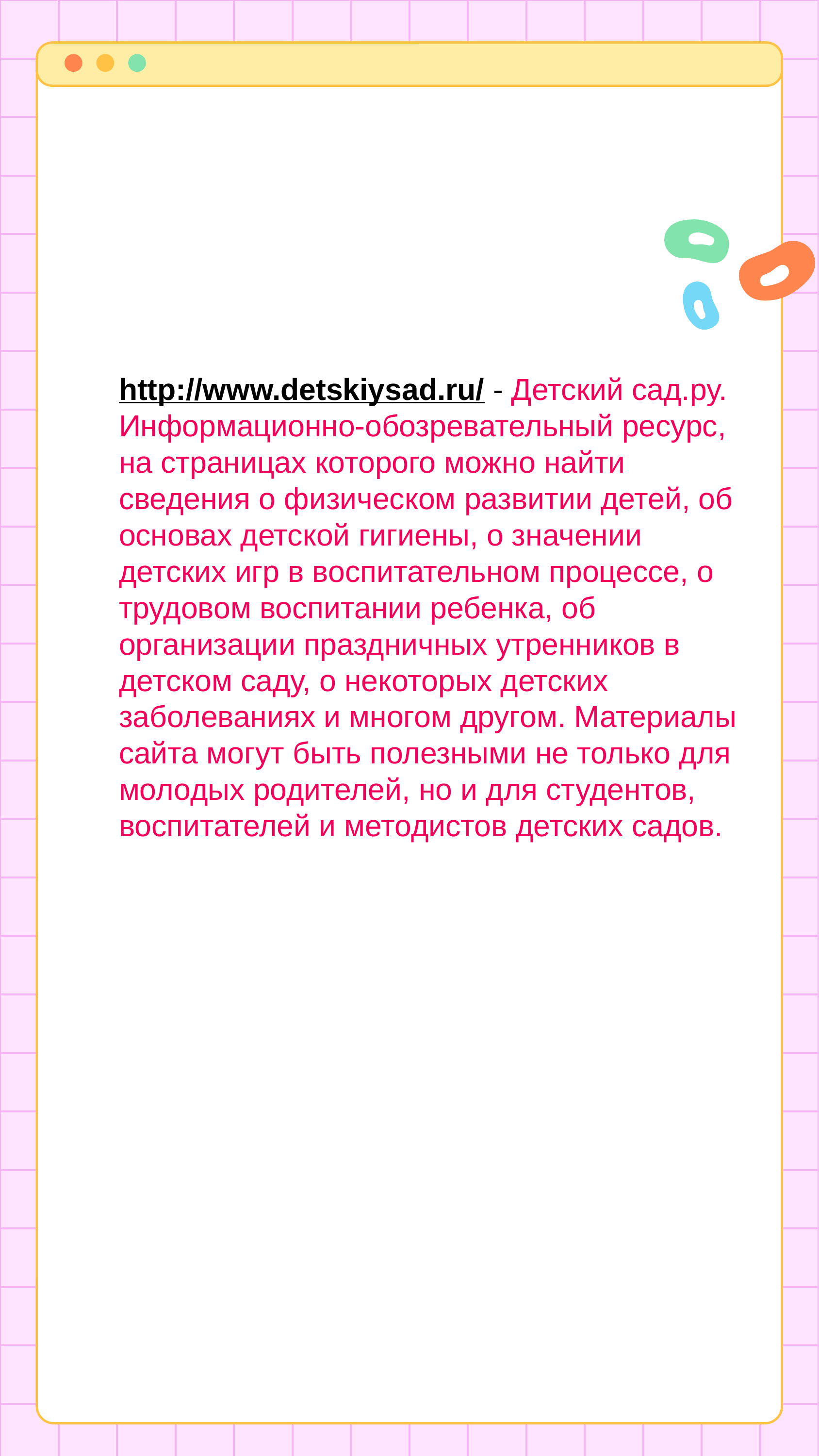

http://www.detskiysad.ru/ - Детский сад.ру. Информационно-обозревательный ресурс, на страницах которого можно найти сведения о физическом развитии детей, об основах детской гигиены, о значении детских игр в воспитательном процессе, о трудовом воспитании ребенка, об организации праздничных утренников в детском саду, о некоторых детских заболеваниях и многом другом. Материалы сайта могут быть полезными не только для молодых родителей, но и для студентов, воспитателей и методистов детских садов.